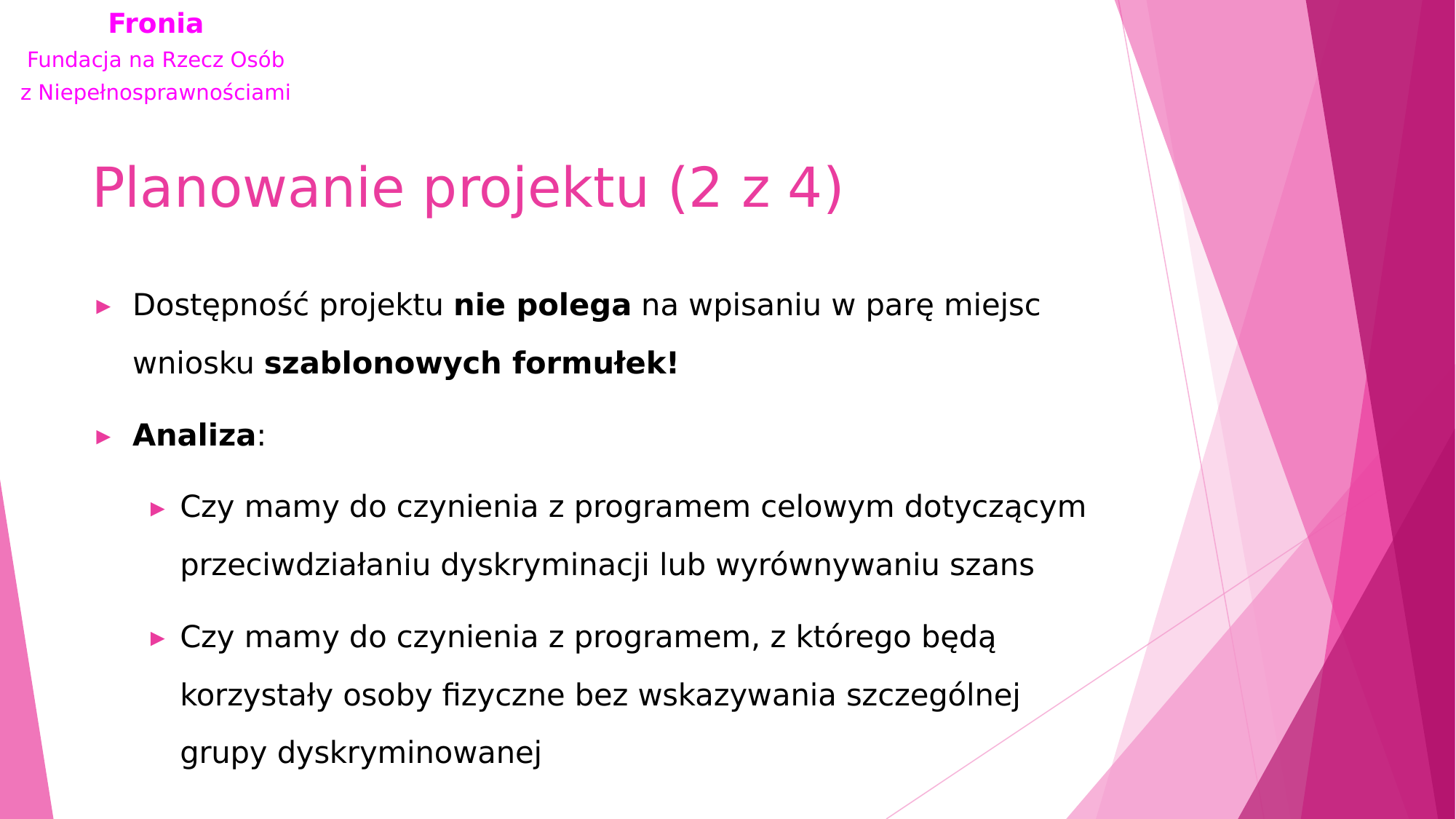

# Planowanie projektu (2 z 4)
Dostępność projektu nie polega na wpisaniu w parę miejsc wniosku szablonowych formułek!
Analiza:
Czy mamy do czynienia z programem celowym dotyczącym przeciwdziałaniu dyskryminacji lub wyrównywaniu szans
Czy mamy do czynienia z programem, z którego będą korzystały osoby fizyczne bez wskazywania szczególnej grupy dyskryminowanej